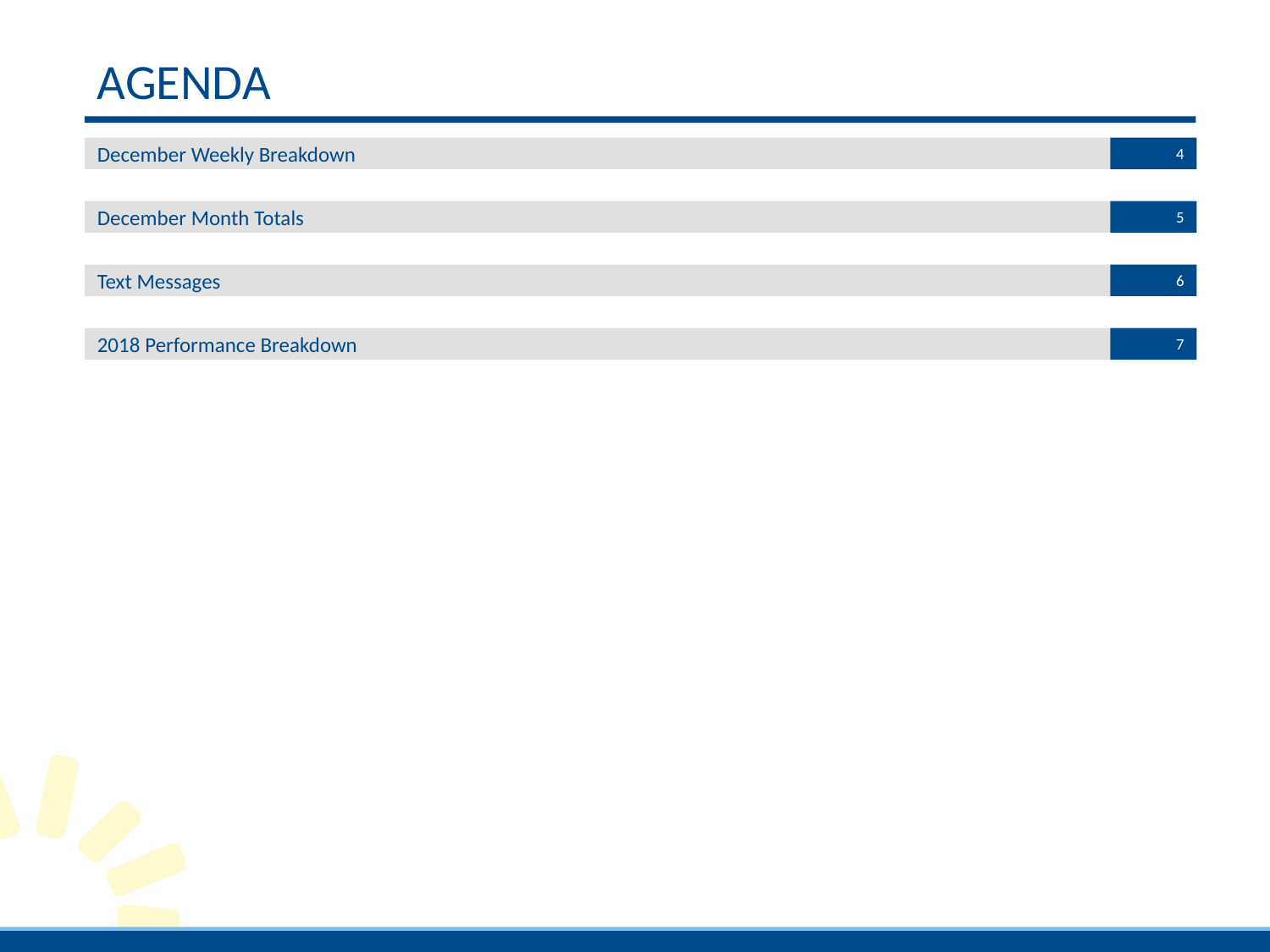

# Agenda
December Weekly Breakdown
4
December Month Totals
5
Text Messages
6
7
2018 Performance Breakdown